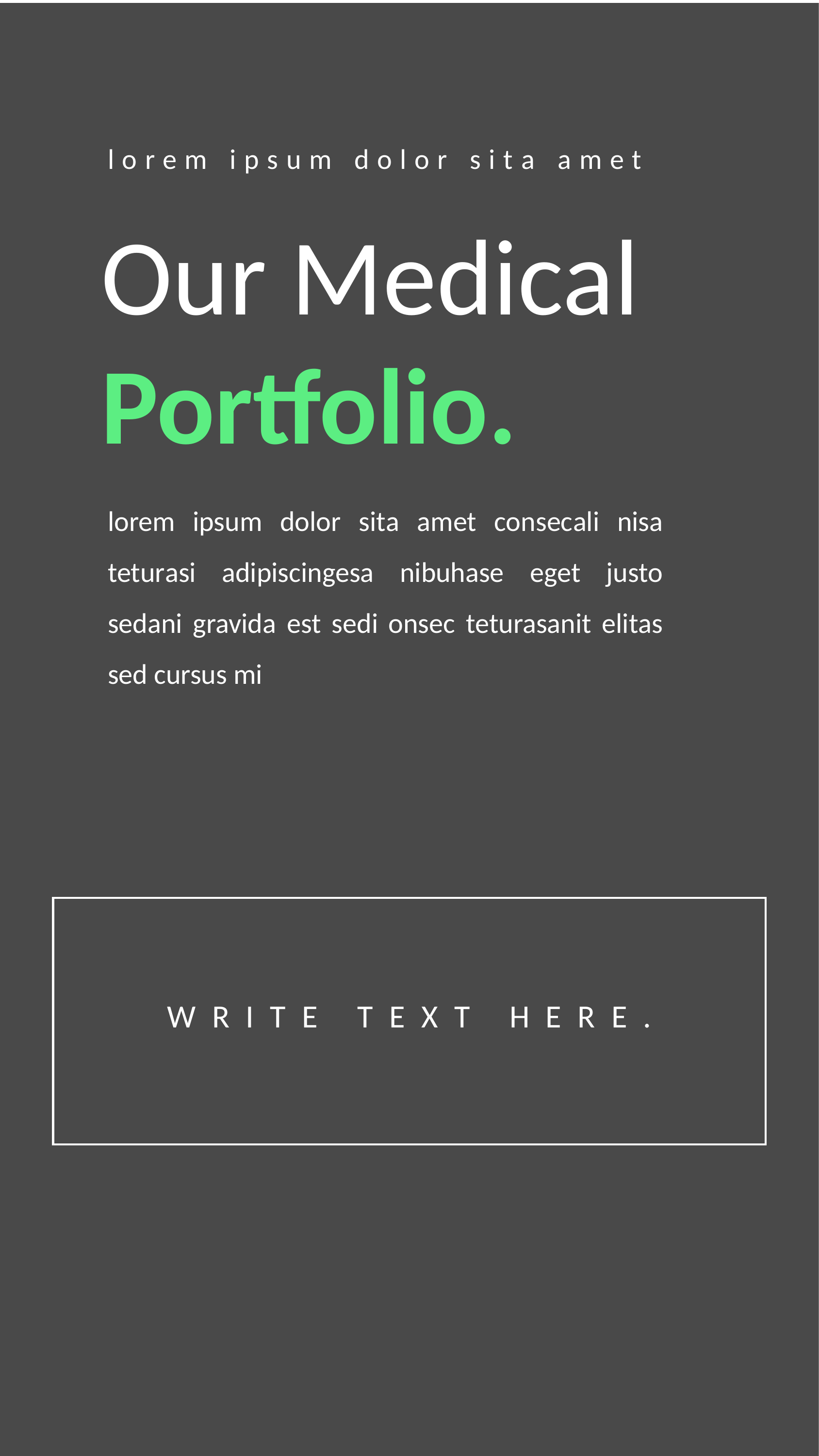

lorem ipsum dolor sita amet
Our Medical
Portfolio.
lorem ipsum dolor sita amet consecali nisa teturasi adipiscingesa nibuhase eget justo sedani gravida est sedi onsec teturasanit elitas sed cursus mi

WRITE TEXT HERE.